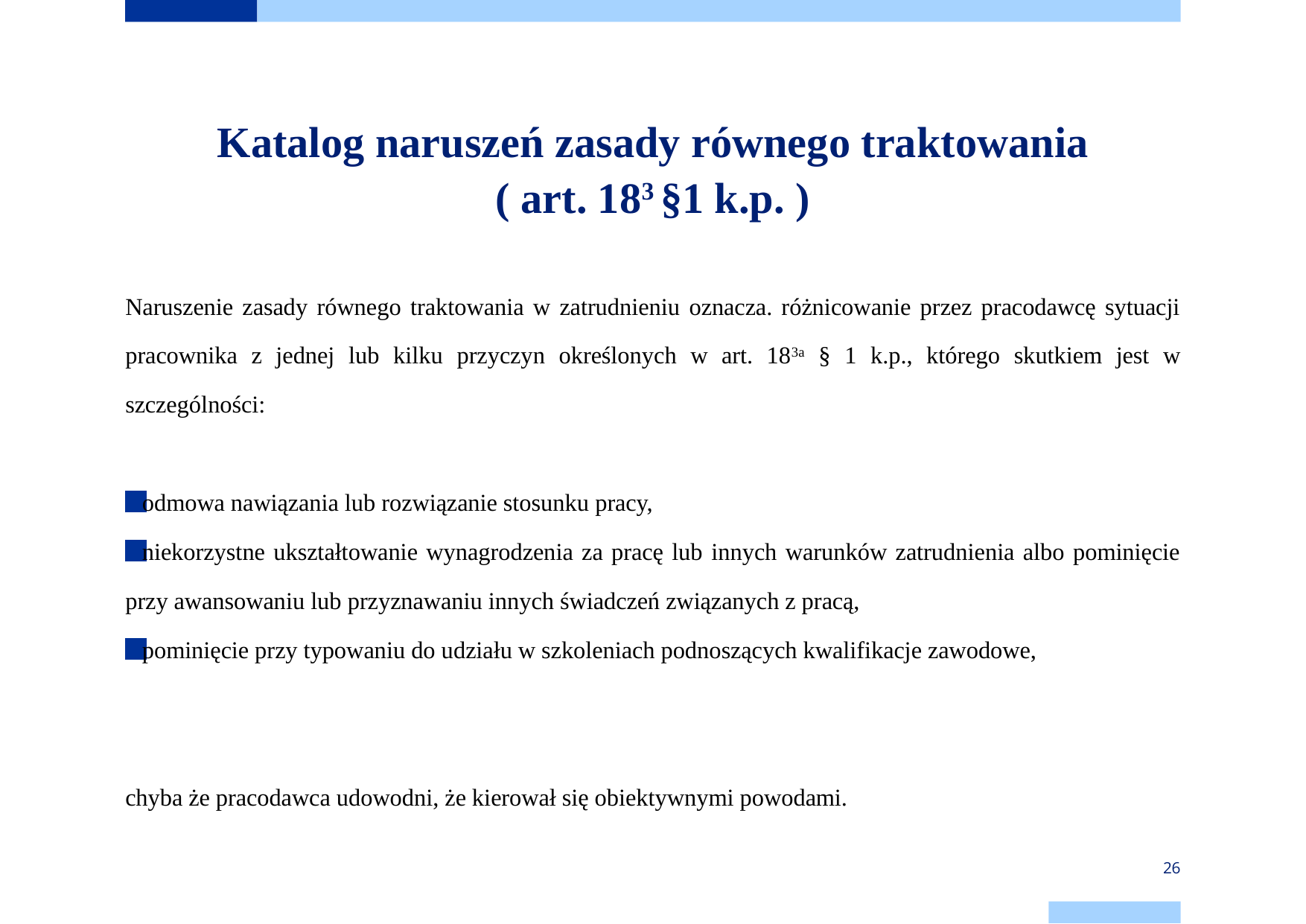

# Katalog naruszeń zasady równego traktowania ( art. 183 §1 k.p. )

Naruszenie zasady równego traktowania w zatrudnieniu oznacza. różnicowanie przez pracodawcę sytuacji pracownika z jednej lub kilku przyczyn określonych w art. 183a § 1 k.p., którego skutkiem jest w szczególności:

odmowa nawiązania lub rozwiązanie stosunku pracy,
niekorzystne ukształtowanie wynagrodzenia za pracę lub innych warunków zatrudnienia albo pominięcie przy awansowaniu lub przyznawaniu innych świadczeń związanych z pracą,
pominięcie przy typowaniu do udziału w szkoleniach podnoszących kwalifikacje zawodowe,

chyba że pracodawca udowodni, że kierował się obiektywnymi powodami.

26